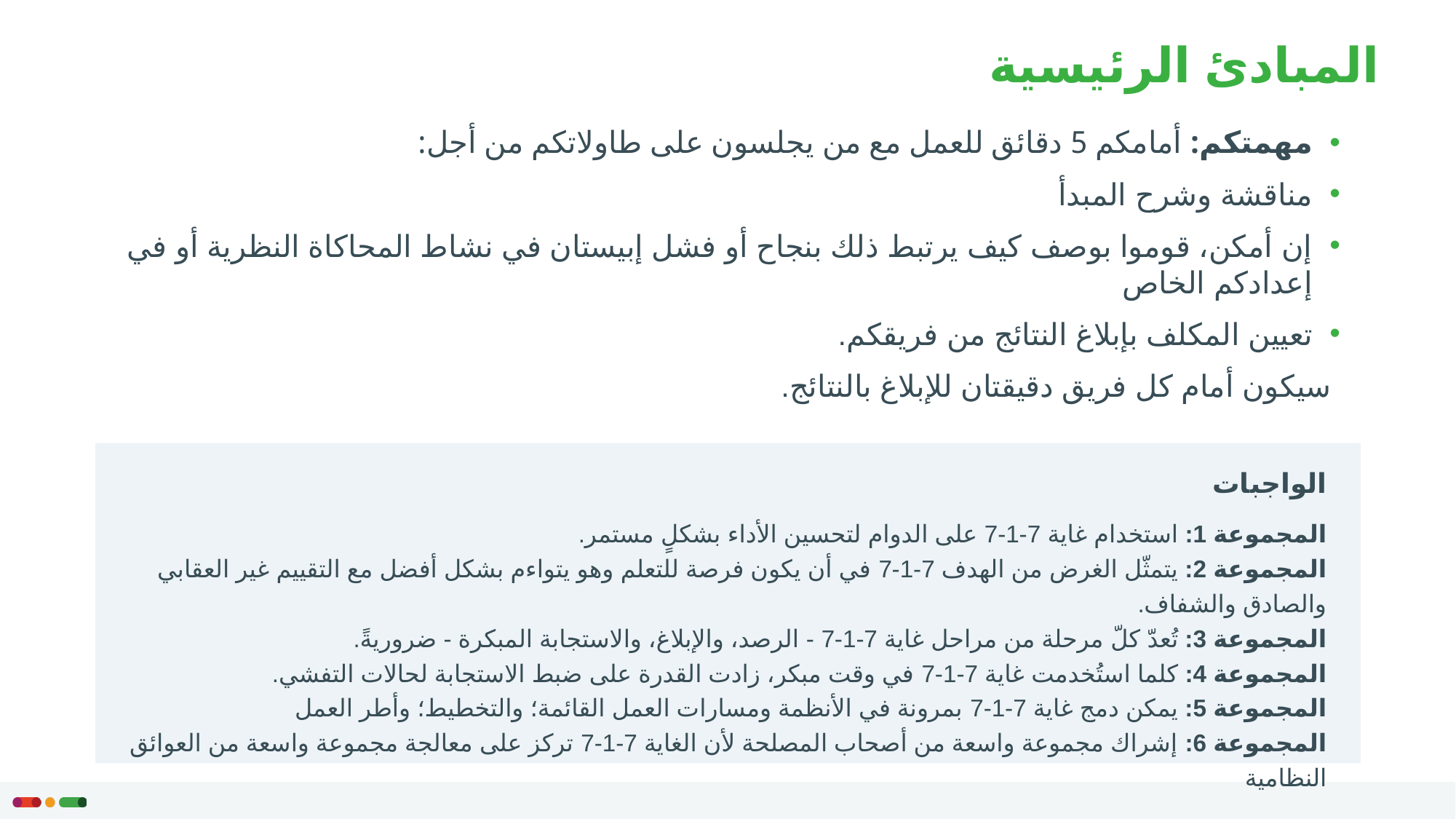

# المبادئ الرئيسية
مهمتكم: أمامكم 5 دقائق للعمل مع من يجلسون على طاولاتكم من أجل:
مناقشة وشرح المبدأ
إن أمكن، قوموا بوصف كيف يرتبط ذلك بنجاح أو فشل إبيستان في نشاط المحاكاة النظرية أو في إعدادكم الخاص
تعيين المكلف بإبلاغ النتائج من فريقكم.
 سيكون أمام كل فريق دقيقتان للإبلاغ بالنتائج.

الواجبات

المجموعة 1: استخدام غاية 7-1-7 على الدوام لتحسين الأداء بشكلٍ مستمر.
المجموعة 2: يتمثّل الغرض من الهدف 7-1-7 في أن يكون فرصة للتعلم وهو يتواءم بشكل أفضل مع التقييم غير العقابي والصادق والشفاف. ​
المجموعة 3: تُعدّ كلّ مرحلة من مراحل غاية 7-1-7 - الرصد، والإبلاغ، والاستجابة المبكرة - ضروريةً.
المجموعة 4: كلما استُخدمت غاية 7-1-7 في وقت مبكر، زادت القدرة على ضبط الاستجابة لحالات التفشي. ​
المجموعة 5: يمكن دمج غاية 7-1-7 بمرونة في الأنظمة ومسارات العمل القائمة؛ والتخطيط؛ وأطر العمل
المجموعة 6: إشراك مجموعة واسعة من أصحاب المصلحة لأن الغاية 7-1-7 تركز على معالجة مجموعة واسعة من العوائق النظامية